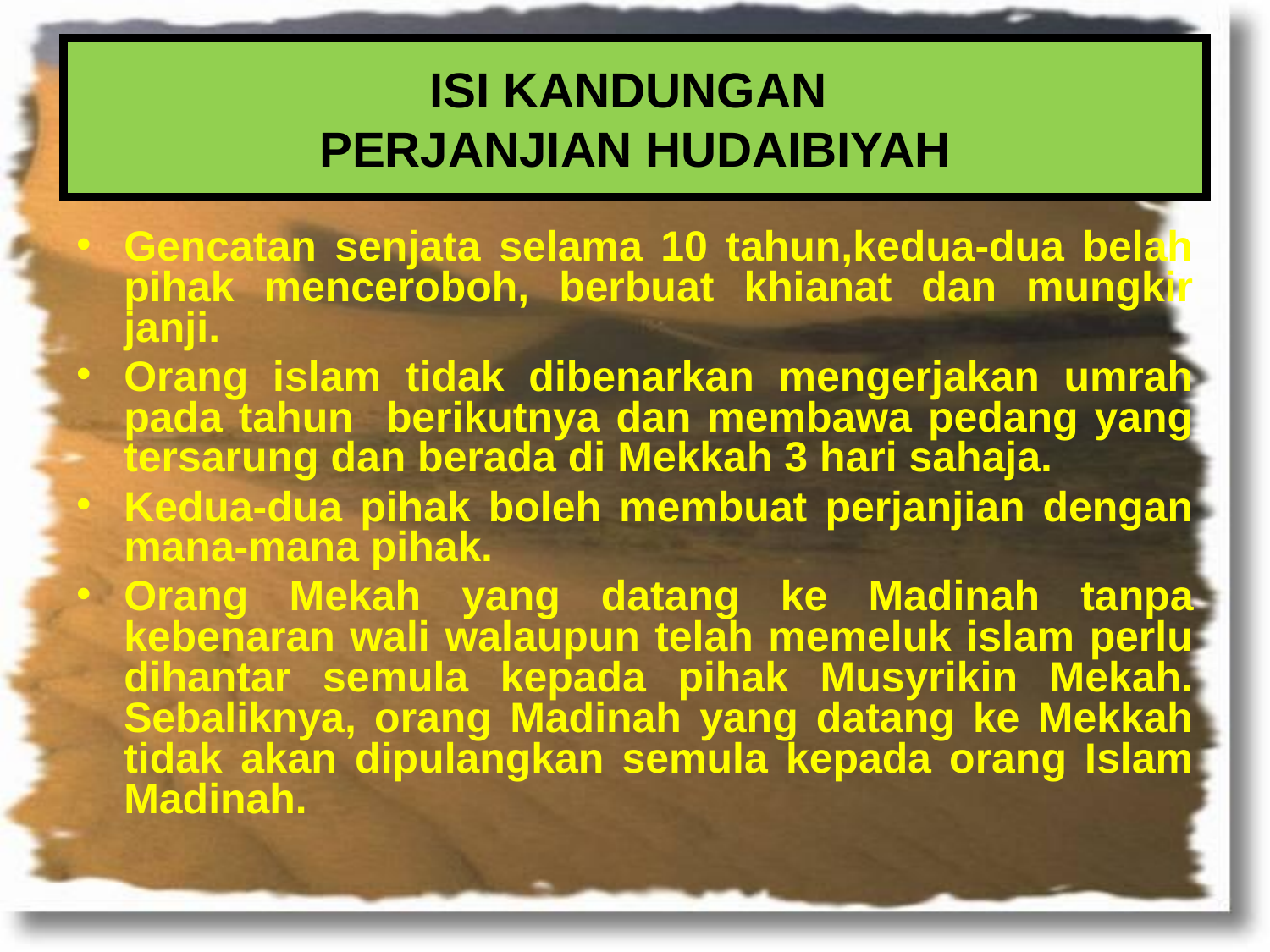

ISI KANDUNGAN
PERJANJIAN HUDAIBIYAH
Gencatan senjata selama 10 tahun,kedua-dua belah pihak menceroboh, berbuat khianat dan mungkir janji.
Orang islam tidak dibenarkan mengerjakan umrah pada tahun  berikutnya dan membawa pedang yang tersarung dan berada di Mekkah 3 hari sahaja.
Kedua-dua pihak boleh membuat perjanjian dengan mana-mana pihak.
Orang Mekah yang datang ke Madinah tanpa kebenaran wali walaupun telah memeluk islam perlu dihantar semula kepada pihak Musyrikin Mekah. Sebaliknya, orang Madinah yang datang ke Mekkah tidak akan dipulangkan semula kepada orang Islam Madinah.